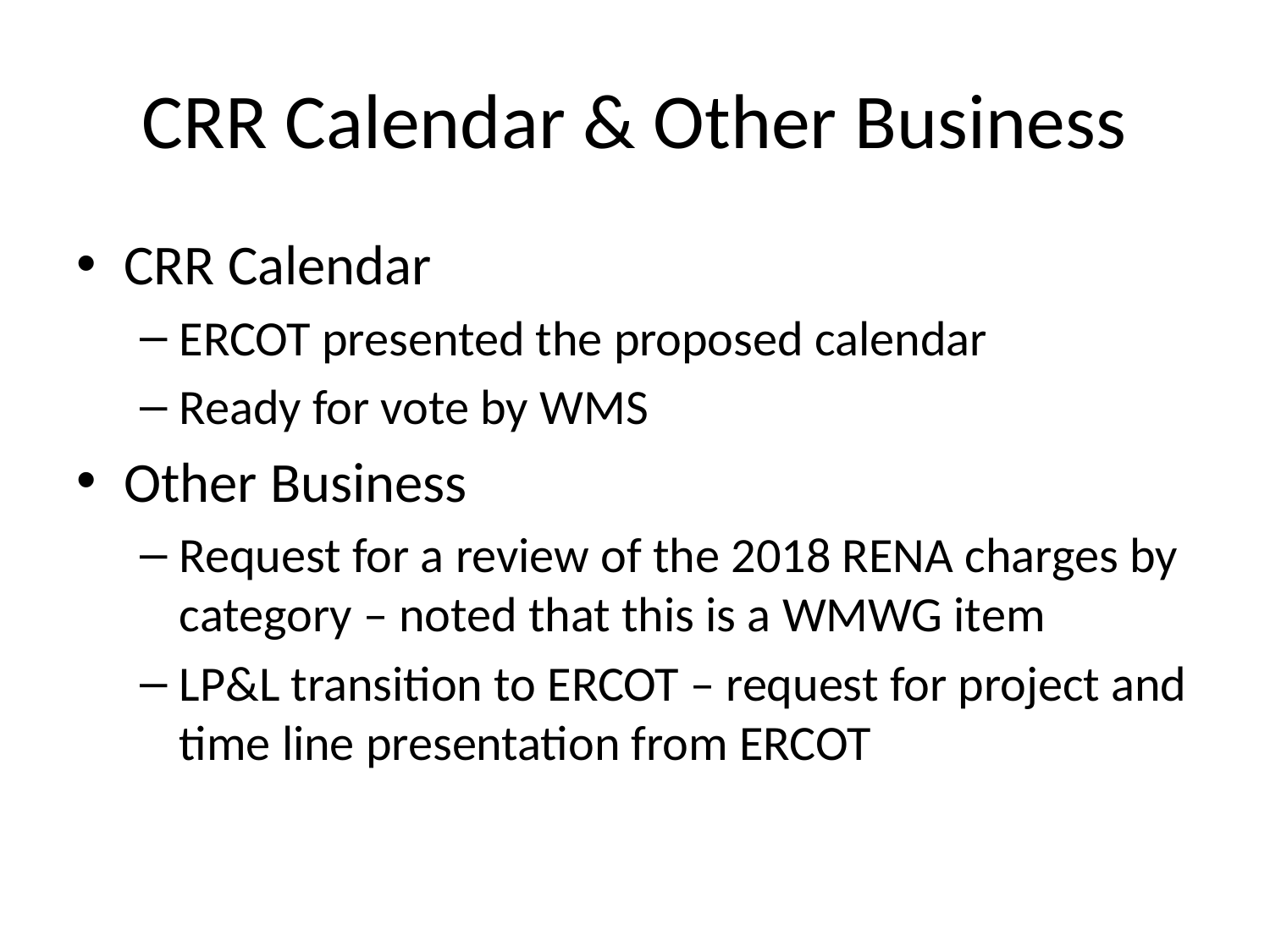

# CRR Calendar & Other Business
CRR Calendar
ERCOT presented the proposed calendar
Ready for vote by WMS
Other Business
Request for a review of the 2018 RENA charges by category – noted that this is a WMWG item
LP&L transition to ERCOT – request for project and time line presentation from ERCOT